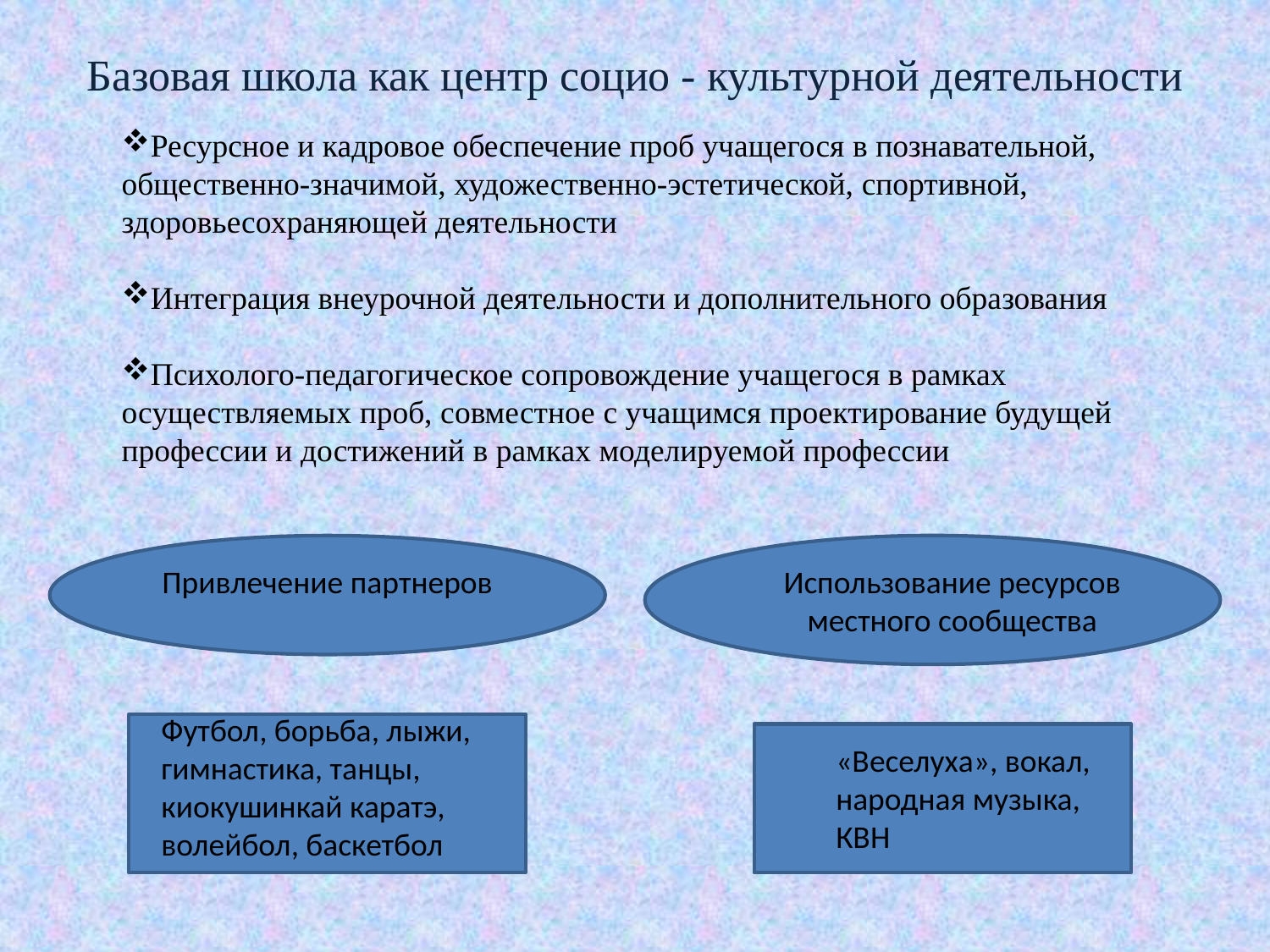

# Базовая школа как центр социо - культурной деятельности
Ресурсное и кадровое обеспечение проб учащегося в познавательной, общественно-значимой, художественно-эстетической, спортивной, здоровьесохраняющей деятельности

Интеграция внеурочной деятельности и дополнительного образования

Психолого-педагогическое сопровождение учащегося в рамках осуществляемых проб, совместное с учащимся проектирование будущей профессии и достижений в рамках моделируемой профессии

Привлечение партнеров
Использование ресурсов местного сообщества
Футбол, борьба, лыжи, гимнастика, танцы, киокушинкай каратэ, волейбол, баскетбол

«Веселуха», вокал,
народная музыка,
КВН